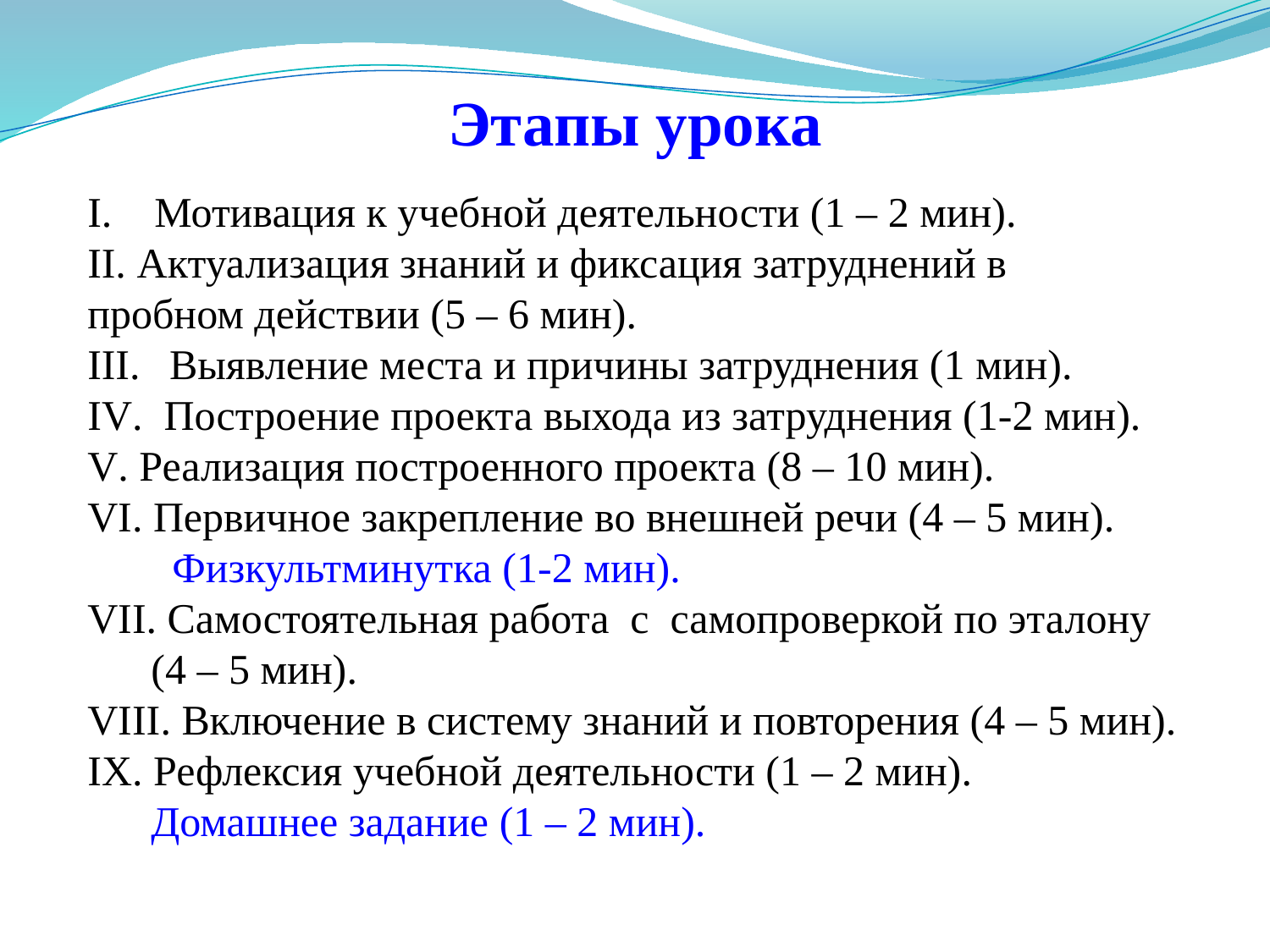

Этапы урока
    Мотивация к учебной деятельности (1 – 2 мин).
 Актуализация знаний и фиксация затруднений в           пробном действии (5 – 6 мин).
 Выявление места и причины затруднения (1 мин).
IV.  Построение проекта выхода из затруднения (1-2 мин).
V. Реализация построенного проекта (8 – 10 мин).
VI. Первичное закрепление во внешней речи (4 – 5 мин).
        Физкультминутка (1-2 мин).
VII. Самостоятельная работа  с  самопроверкой по эталону   (4 – 5 мин).
VIII. Включение в систему знаний и повторения (4 – 5 мин).
IX. Рефлексия учебной деятельности (1 – 2 мин).      Домашнее задание (1 – 2 мин).